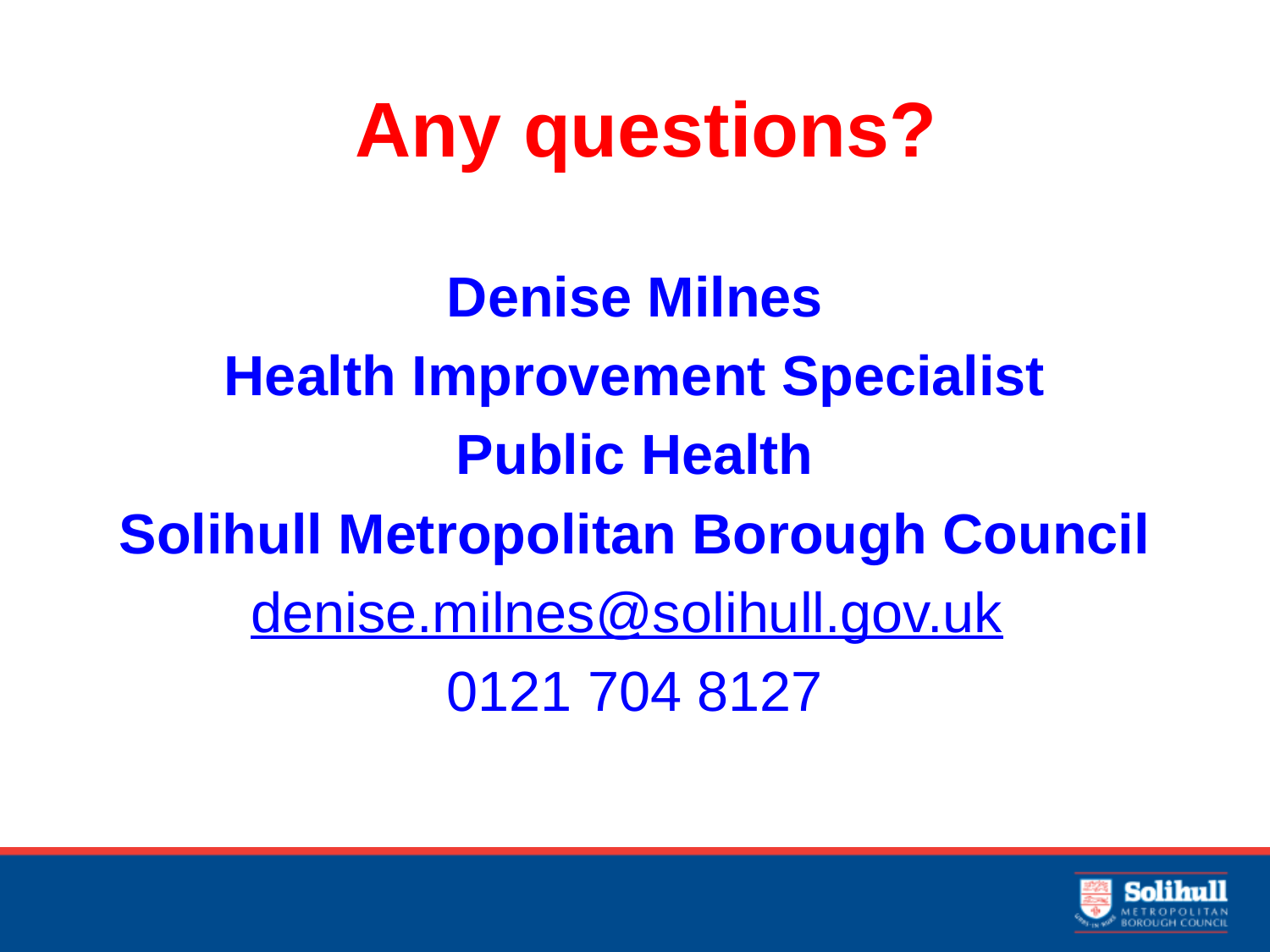

# Any questions?
Denise Milnes
Health Improvement Specialist
Public Health
Solihull Metropolitan Borough Council
denise.milnes@solihull.gov.uk
0121 704 8127